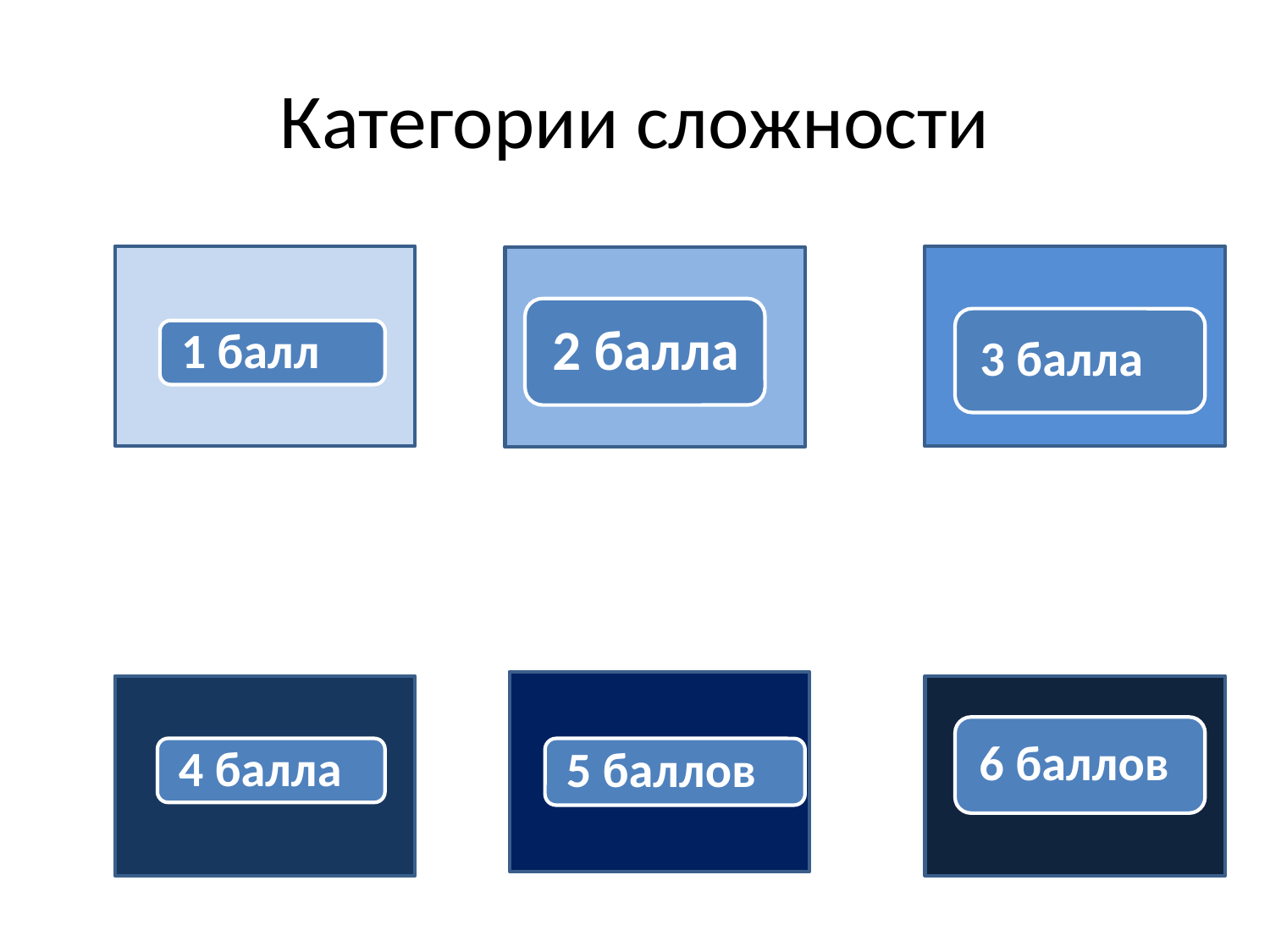

# Категории сложности

1 балл
2 балла
3 балла

4 балла
6 баллов
5 баллов